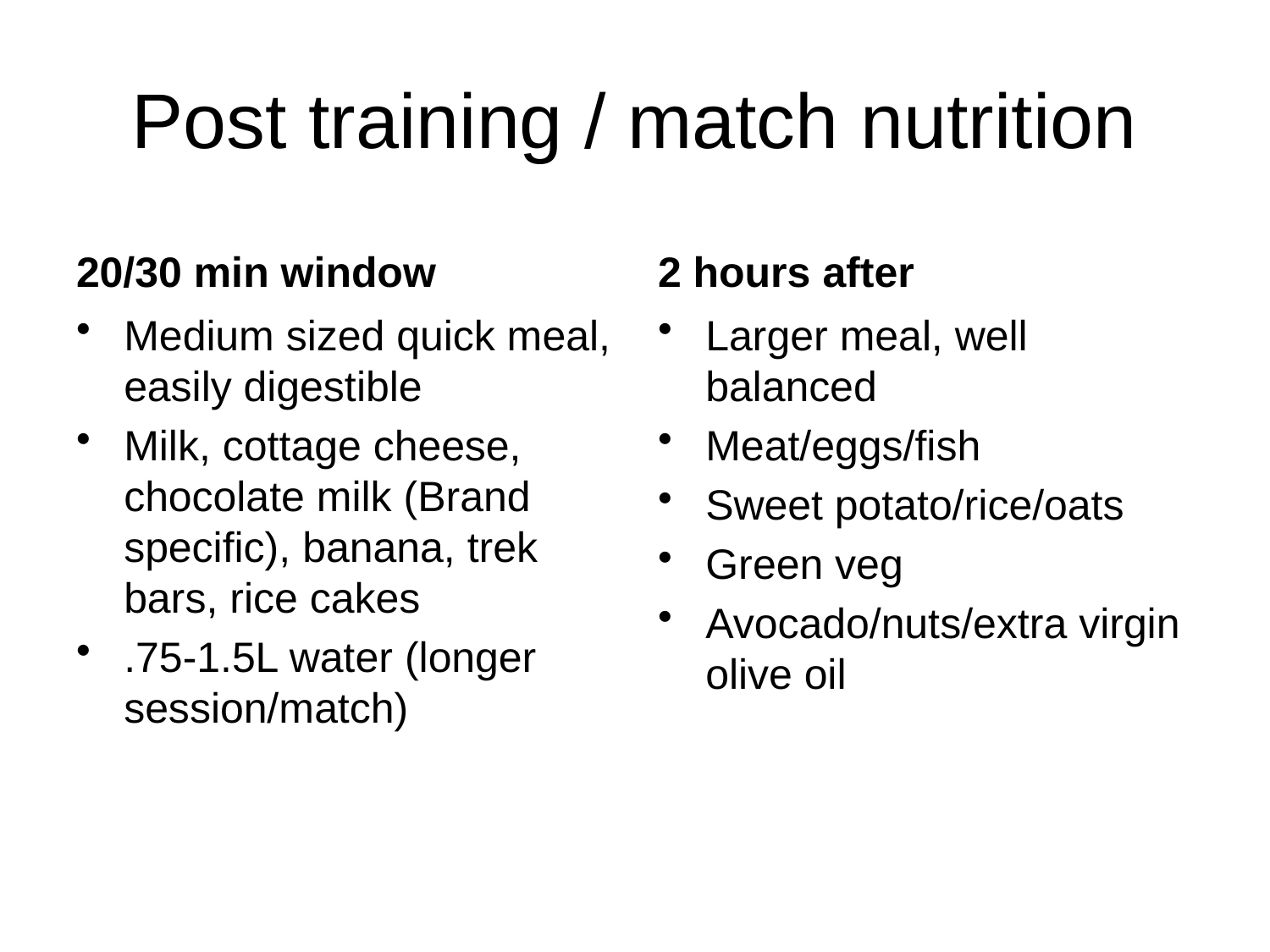

# Post training / match nutrition
20/30 min window
2 hours after
Medium sized quick meal, easily digestible
Milk, cottage cheese, chocolate milk (Brand specific), banana, trek bars, rice cakes
.75-1.5L water (longer session/match)

Larger meal, well balanced
Meat/eggs/fish
Sweet potato/rice/oats
Green veg
Avocado/nuts/extra virgin olive oil